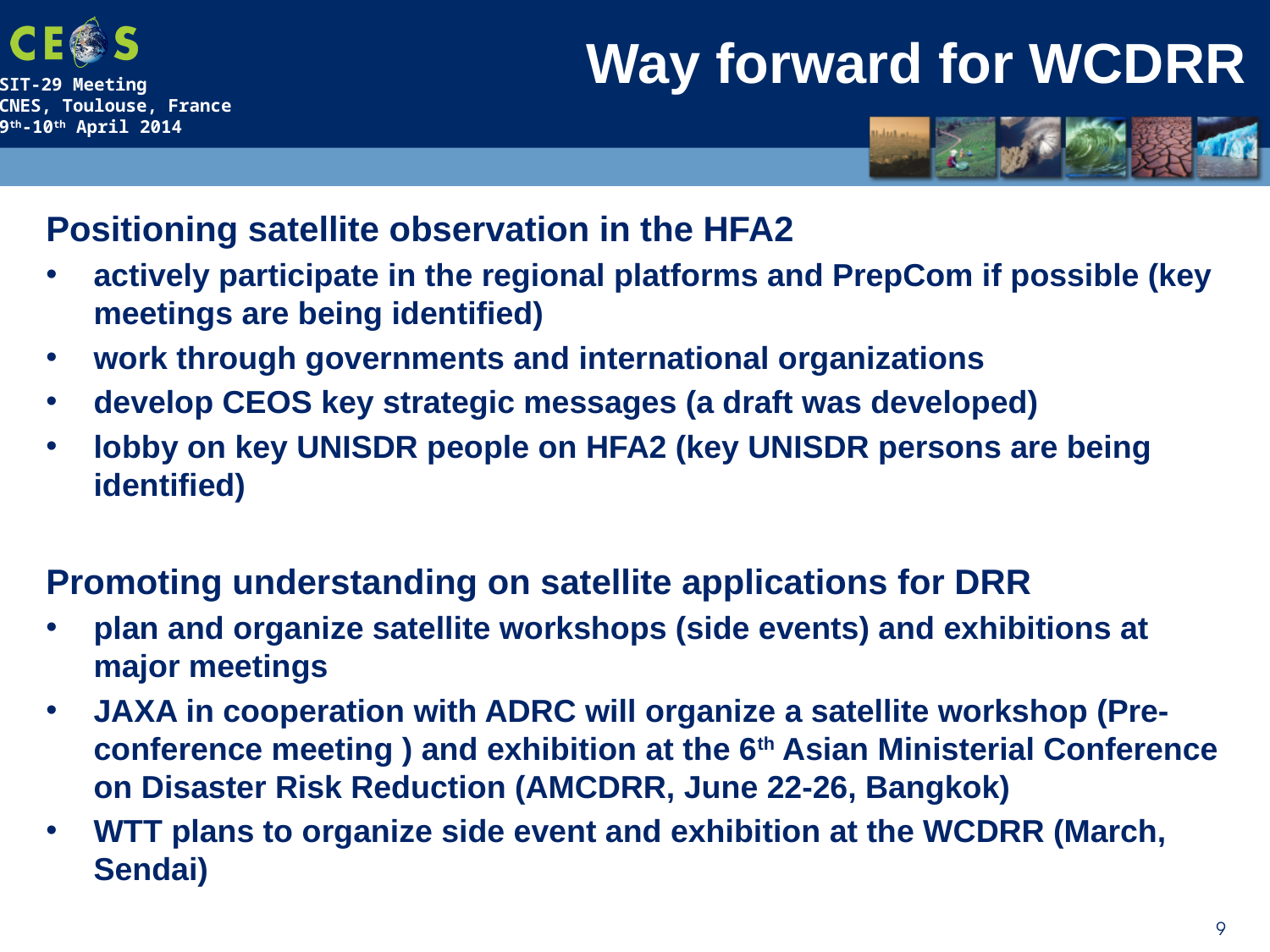

# Way forward for WCDRR
Positioning satellite observation in the HFA2
actively participate in the regional platforms and PrepCom if possible (key meetings are being identified)
work through governments and international organizations
develop CEOS key strategic messages (a draft was developed)
lobby on key UNISDR people on HFA2 (key UNISDR persons are being identified)

Promoting understanding on satellite applications for DRR
plan and organize satellite workshops (side events) and exhibitions at major meetings
JAXA in cooperation with ADRC will organize a satellite workshop (Pre-conference meeting ) and exhibition at the 6th Asian Ministerial Conference on Disaster Risk Reduction (AMCDRR, June 22-26, Bangkok)
WTT plans to organize side event and exhibition at the WCDRR (March, Sendai)
9